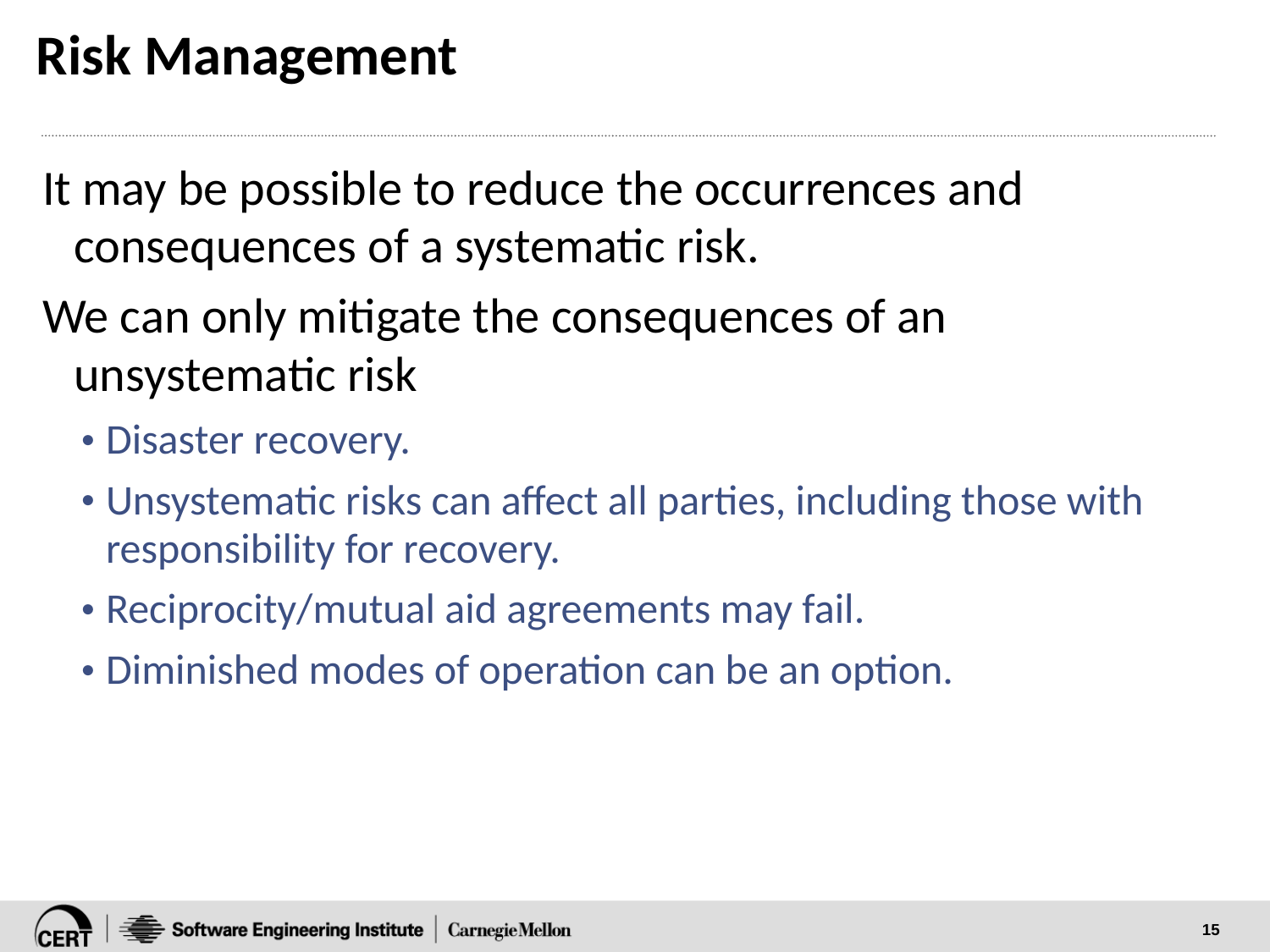

# Risk Management
It may be possible to reduce the occurrences and consequences of a systematic risk.
We can only mitigate the consequences of an unsystematic risk
Disaster recovery.
Unsystematic risks can affect all parties, including those with responsibility for recovery.
Reciprocity/mutual aid agreements may fail.
Diminished modes of operation can be an option.